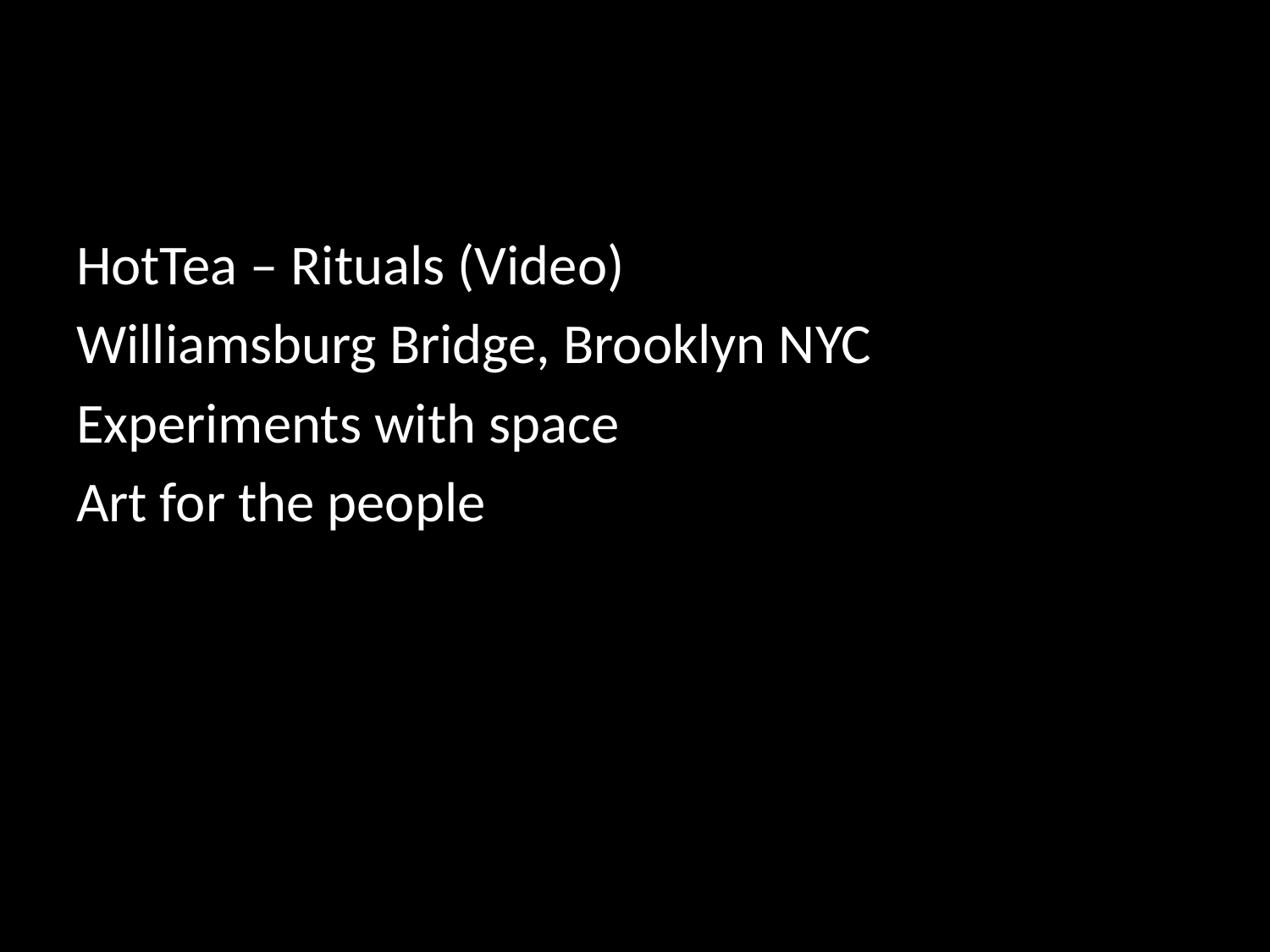

#
HotTea – Rituals (Video)
Williamsburg Bridge, Brooklyn NYC
Experiments with space
Art for the people